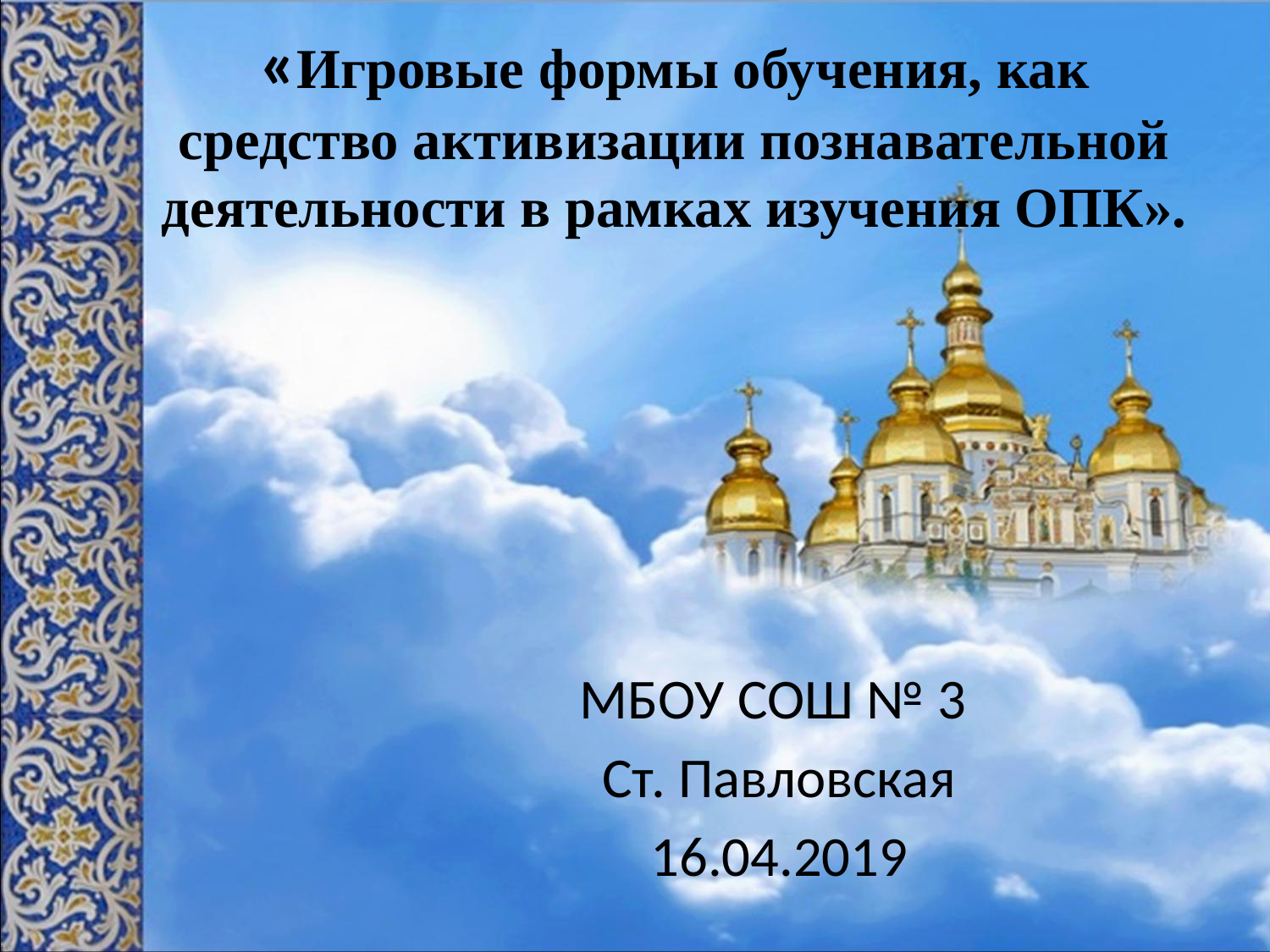

# «Игровые формы обучения, как средство активизации познавательной деятельности в рамках изучения ОПК».
МБОУ СОШ № 3
Ст. Павловская
16.04.2019